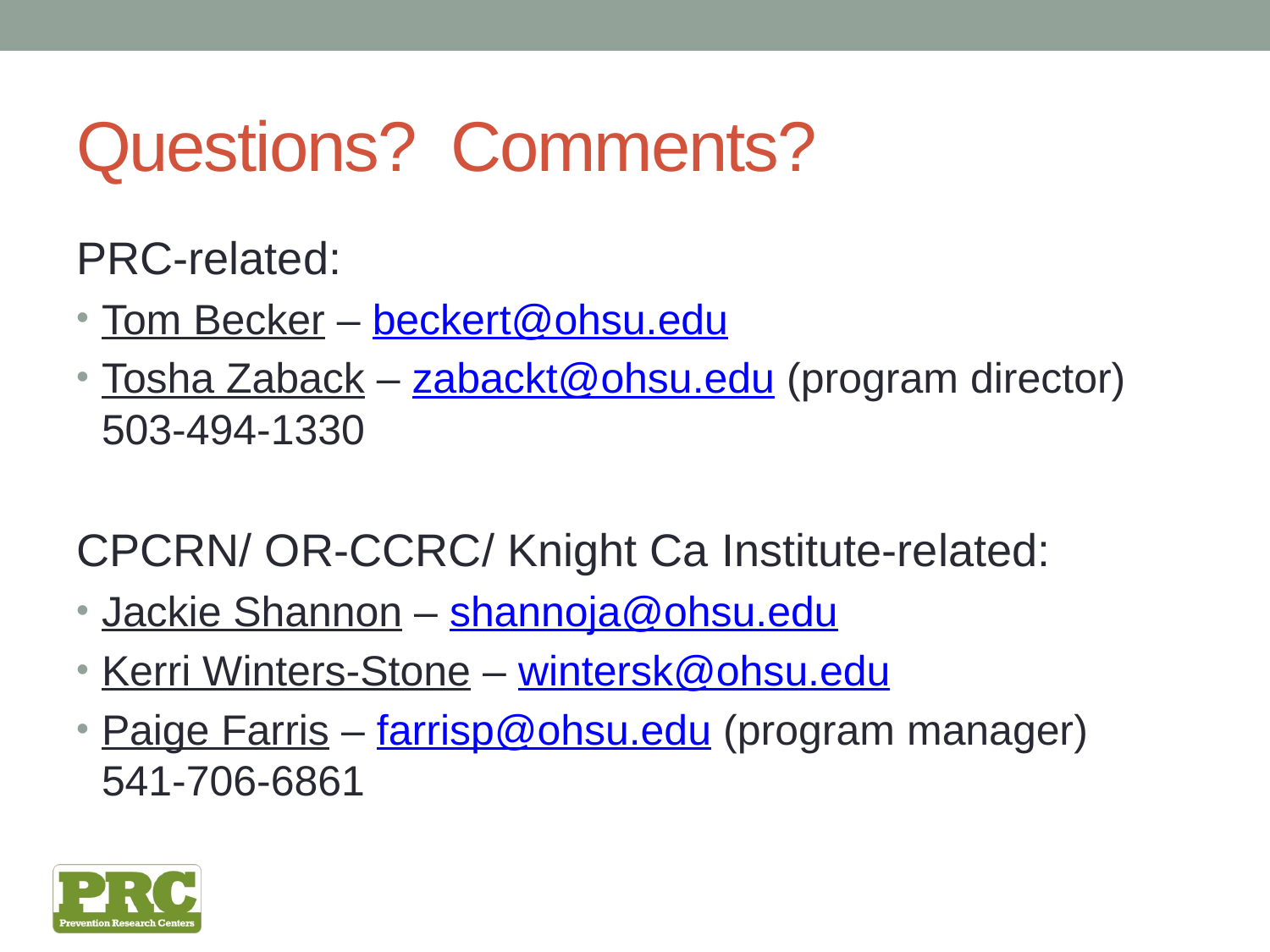

# Questions?  Comments?
PRC-related:
Tom Becker – beckert@ohsu.edu
Tosha Zaback – zabackt@ohsu.edu (program director)
503-494-1330

CPCRN/ OR-CCRC/ Knight Ca Institute-related:
Jackie Shannon – shannoja@ohsu.edu
Kerri Winters-Stone – wintersk@ohsu.edu
Paige Farris – farrisp@ohsu.edu (program manager)
541-706-6861